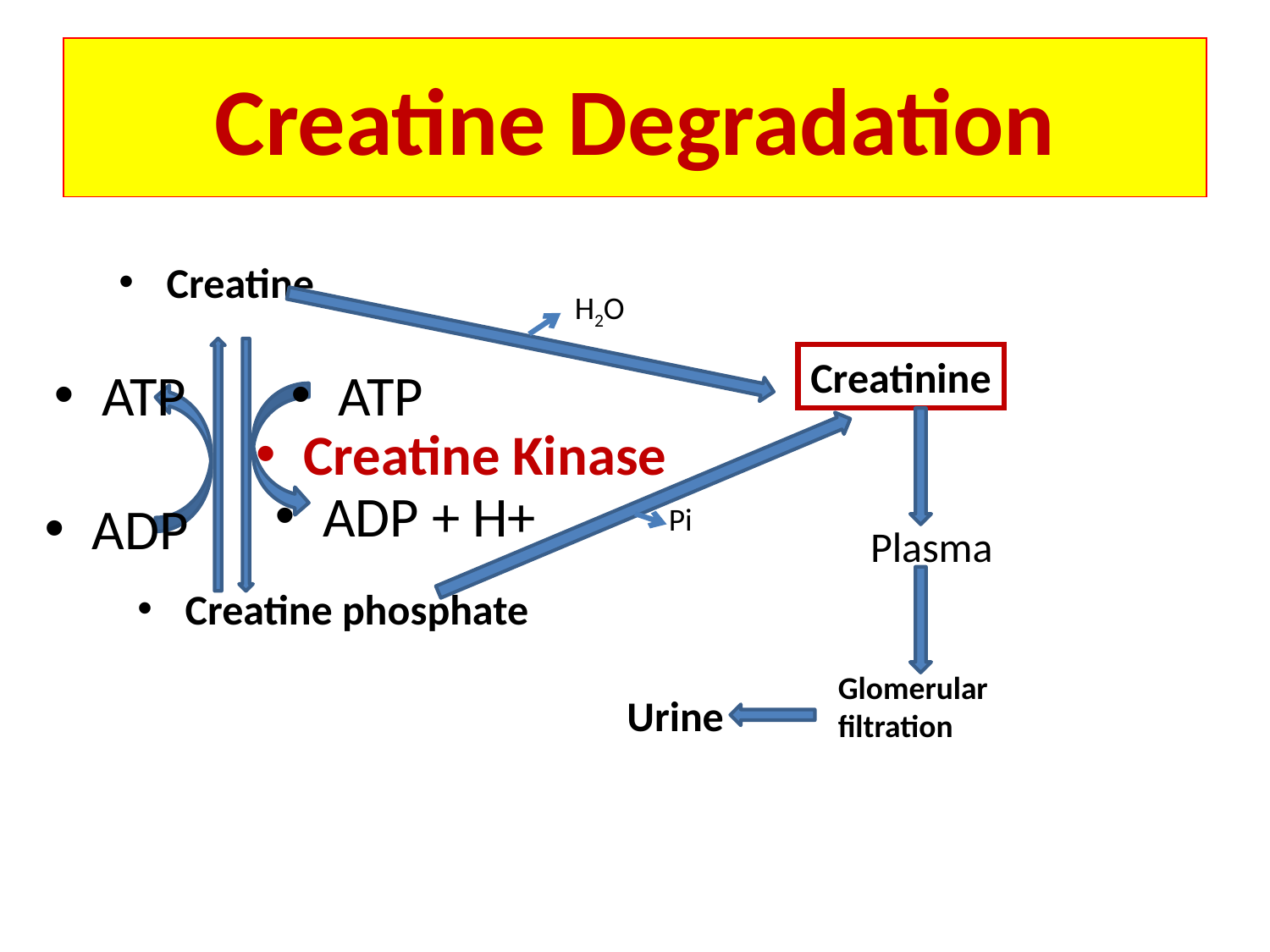

# Creatine Degradation
Creatine

ATP
ATP

Creatine Kinase
ADP + H+
ADP
Creatine phosphate

H2O

Creatinine
Pi

Plasma

Glomerular filtration

Urine